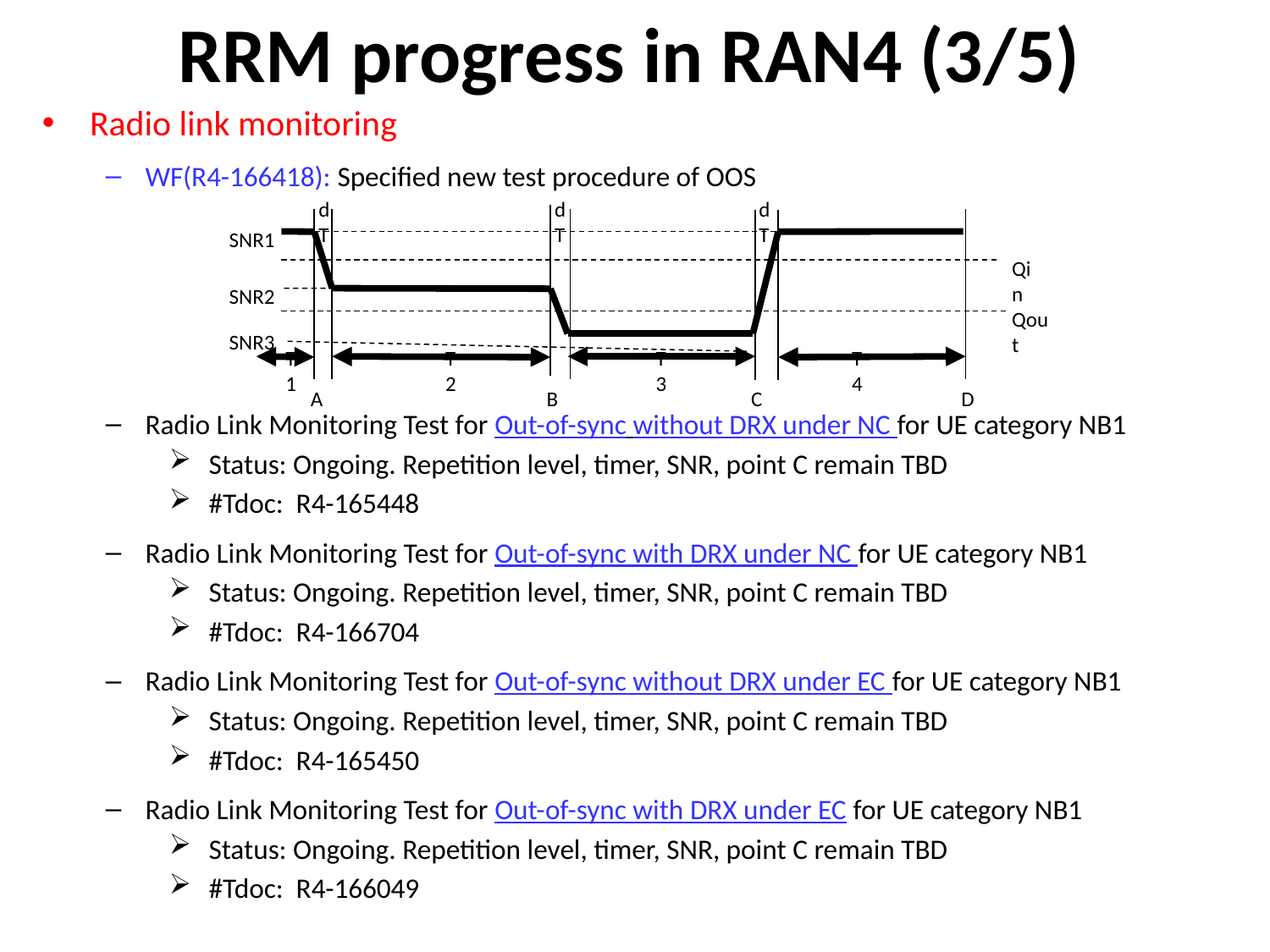

# RRM progress in RAN4 (3/5)
Radio link monitoring
WF(R4-166418): Specified new test procedure of OOS

Radio Link Monitoring Test for Out-of-sync without DRX under NC for UE category NB1
Status: Ongoing. Repetition level, timer, SNR, point C remain TBD
#Tdoc:  R4-165448
Radio Link Monitoring Test for Out-of-sync with DRX under NC for UE category NB1
Status: Ongoing. Repetition level, timer, SNR, point C remain TBD
#Tdoc:  R4-166704
Radio Link Monitoring Test for Out-of-sync without DRX under EC for UE category NB1
Status: Ongoing. Repetition level, timer, SNR, point C remain TBD
#Tdoc:  R4-165450
Radio Link Monitoring Test for Out-of-sync with DRX under EC for UE category NB1
Status: Ongoing. Repetition level, timer, SNR, point C remain TBD
#Tdoc:  R4-166049
dT
dT
dT
SNR1
Qin
SNR2
Qout
SNR3
T1
T2
T3
T4
B
C
D
A